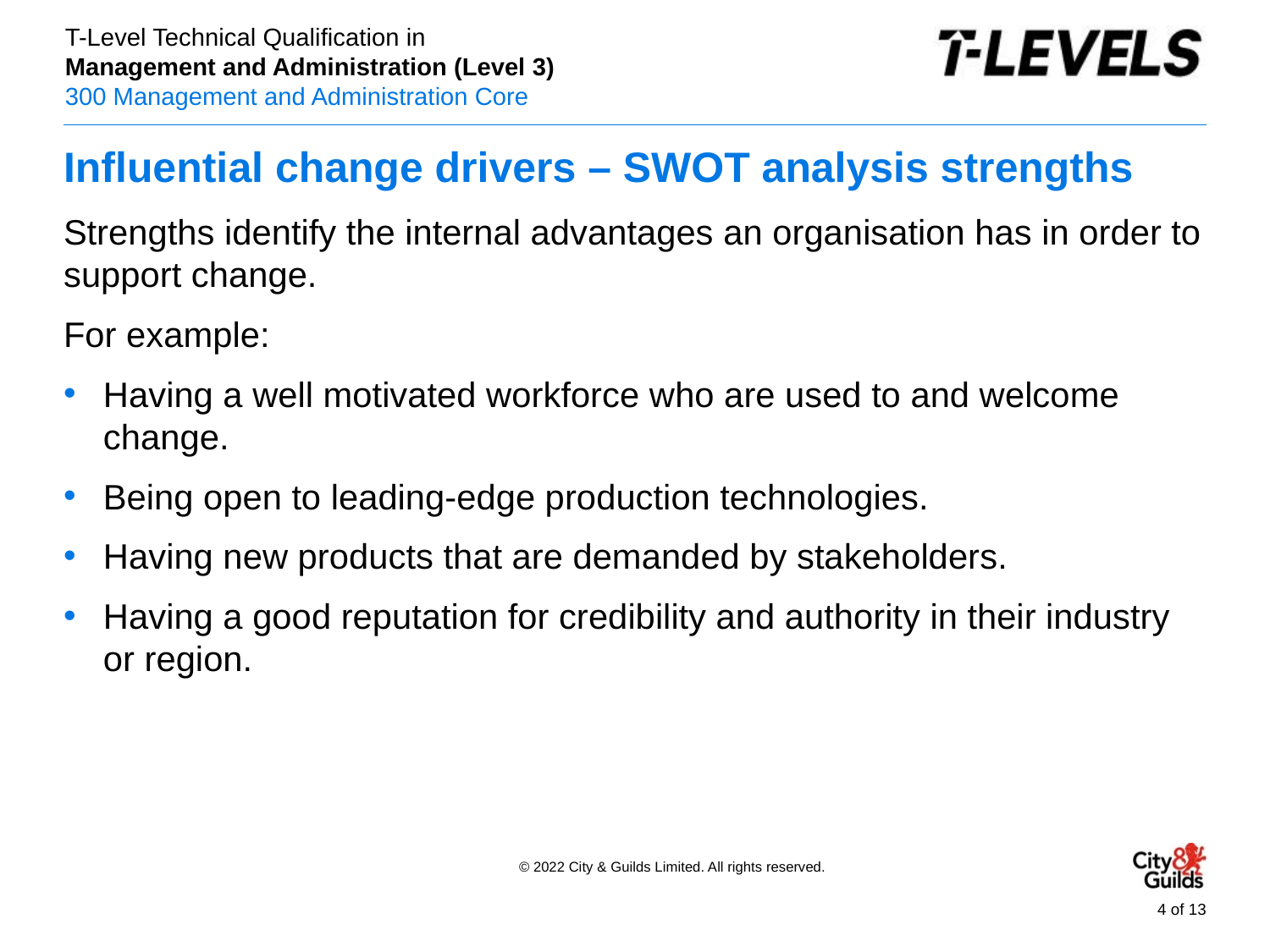

# Influential change drivers – SWOT analysis strengths
Strengths identify the internal advantages an organisation has in order to support change.
For example:
Having a well motivated workforce who are used to and welcome change.
Being open to leading-edge production technologies.
Having new products that are demanded by stakeholders.
Having a good reputation for credibility and authority in their industry or region.